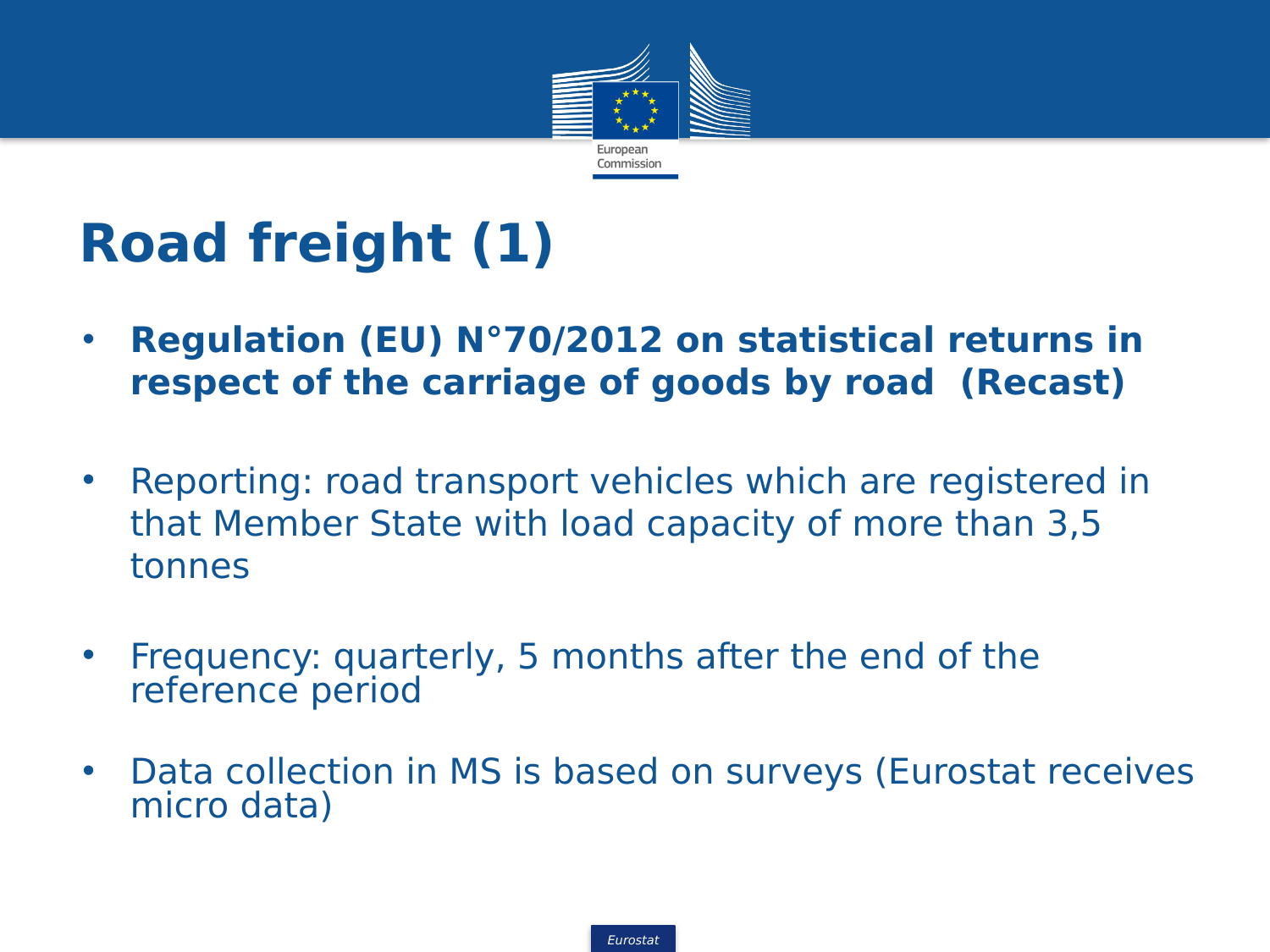

# Road freight (1)
Regulation (EU) N°70/2012 on statistical returns in respect of the carriage of goods by road  (Recast)

Reporting: road transport vehicles which are registered in that Member State with load capacity of more than 3,5 tonnes

Frequency: quarterly, 5 months after the end of the reference period

Data collection in MS is based on surveys (Eurostat receives micro data)

5
2/20/2019